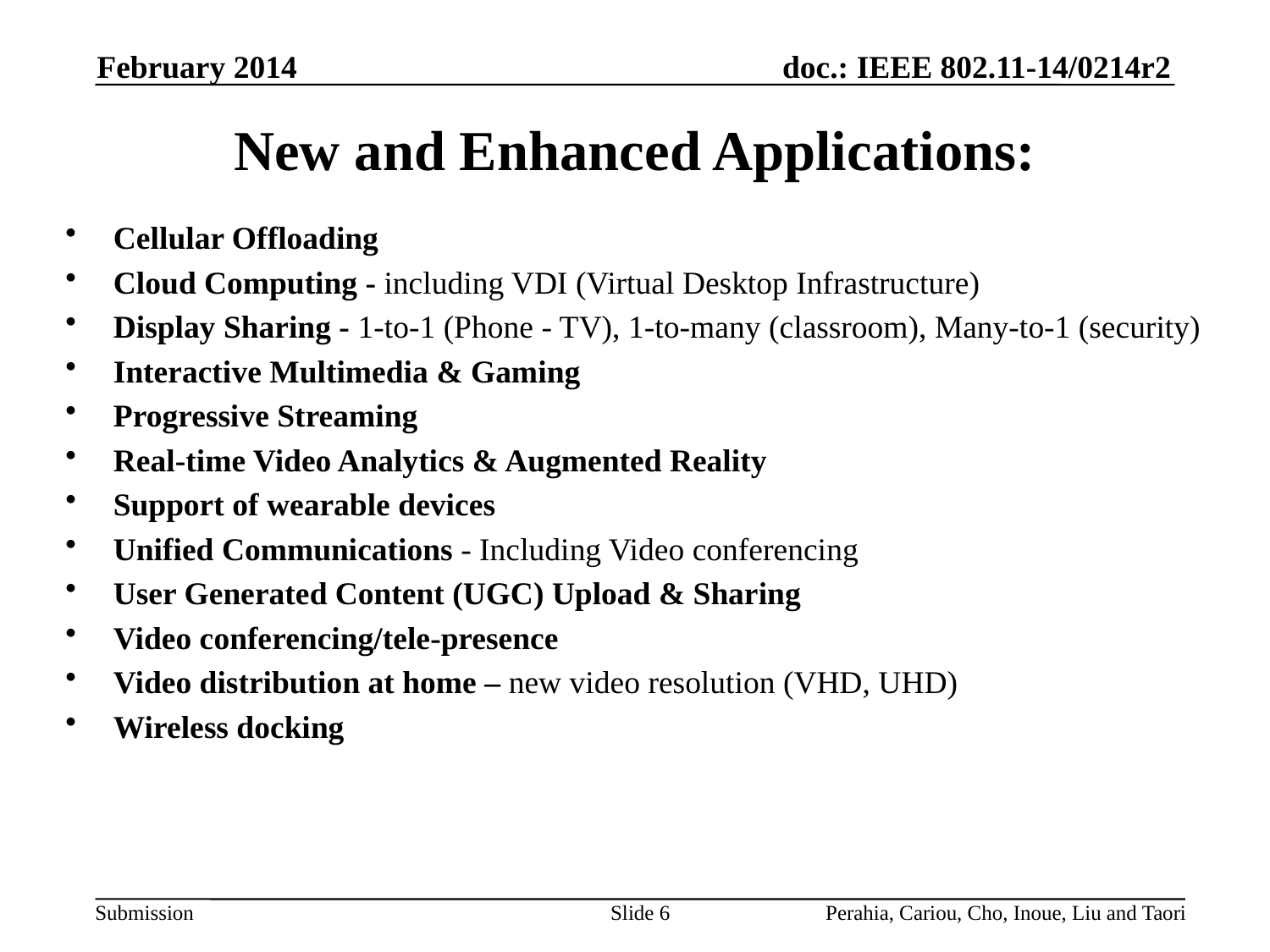

February 2014
# New and Enhanced Applications:
Cellular Offloading
Cloud Computing - including VDI (Virtual Desktop Infrastructure)
Display Sharing - 1-to-1 (Phone - TV), 1-to-many (classroom), Many-to-1 (security)
Interactive Multimedia & Gaming
Progressive Streaming
Real-time Video Analytics & Augmented Reality
Support of wearable devices
Unified Communications - Including Video conferencing
User Generated Content (UGC) Upload & Sharing
Video conferencing/tele-presence
Video distribution at home – new video resolution (VHD, UHD)
Wireless docking

Slide 6
Perahia, Cariou, Cho, Inoue, Liu and Taori